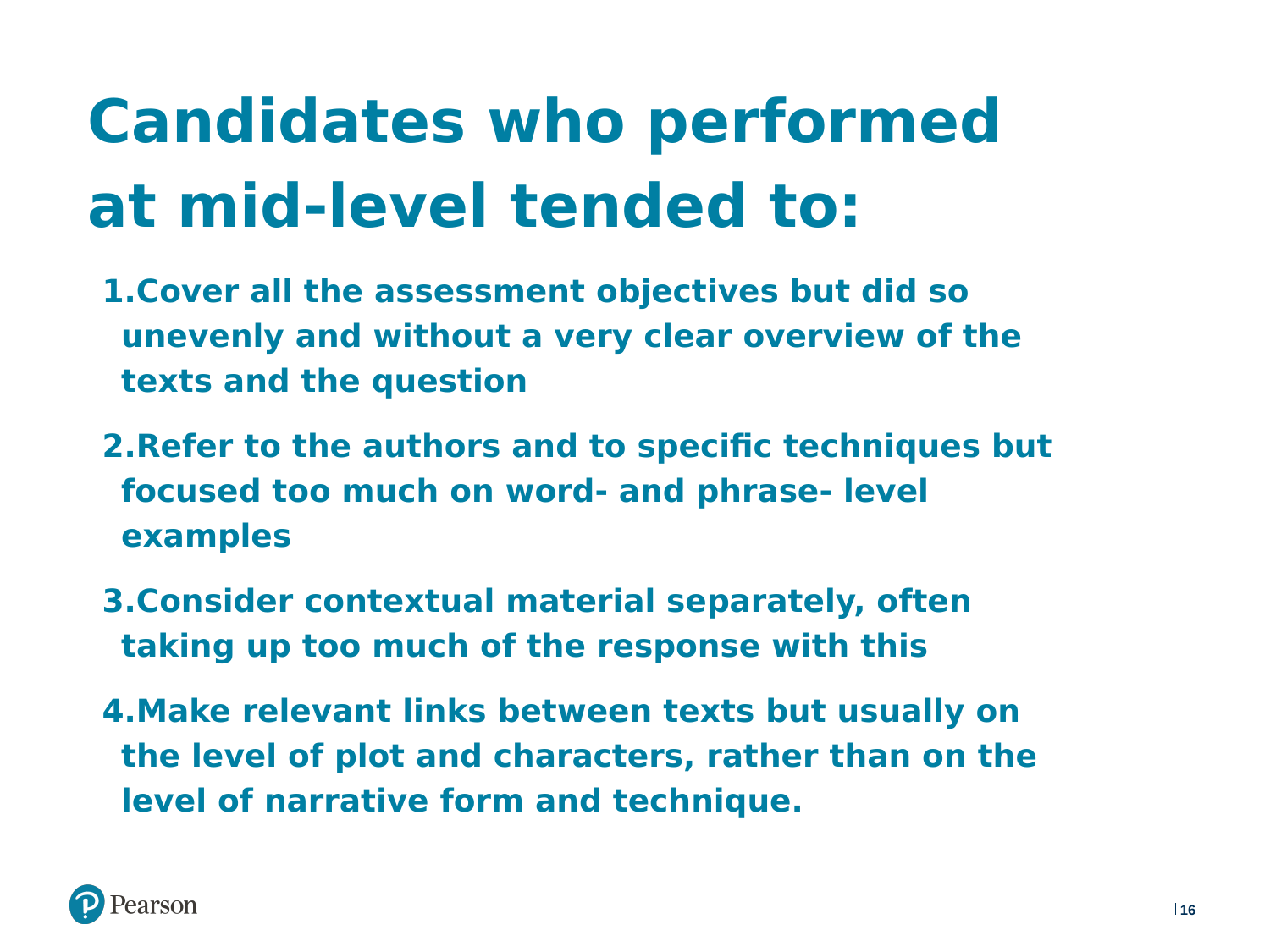

# Candidates who performed at mid-level tended to:
Cover all the assessment objectives but did so unevenly and without a very clear overview of the texts and the question
Refer to the authors and to specific techniques but focused too much on word- and phrase- level examples
Consider contextual material separately, often taking up too much of the response with this
Make relevant links between texts but usually on the level of plot and characters, rather than on the level of narrative form and technique.

16